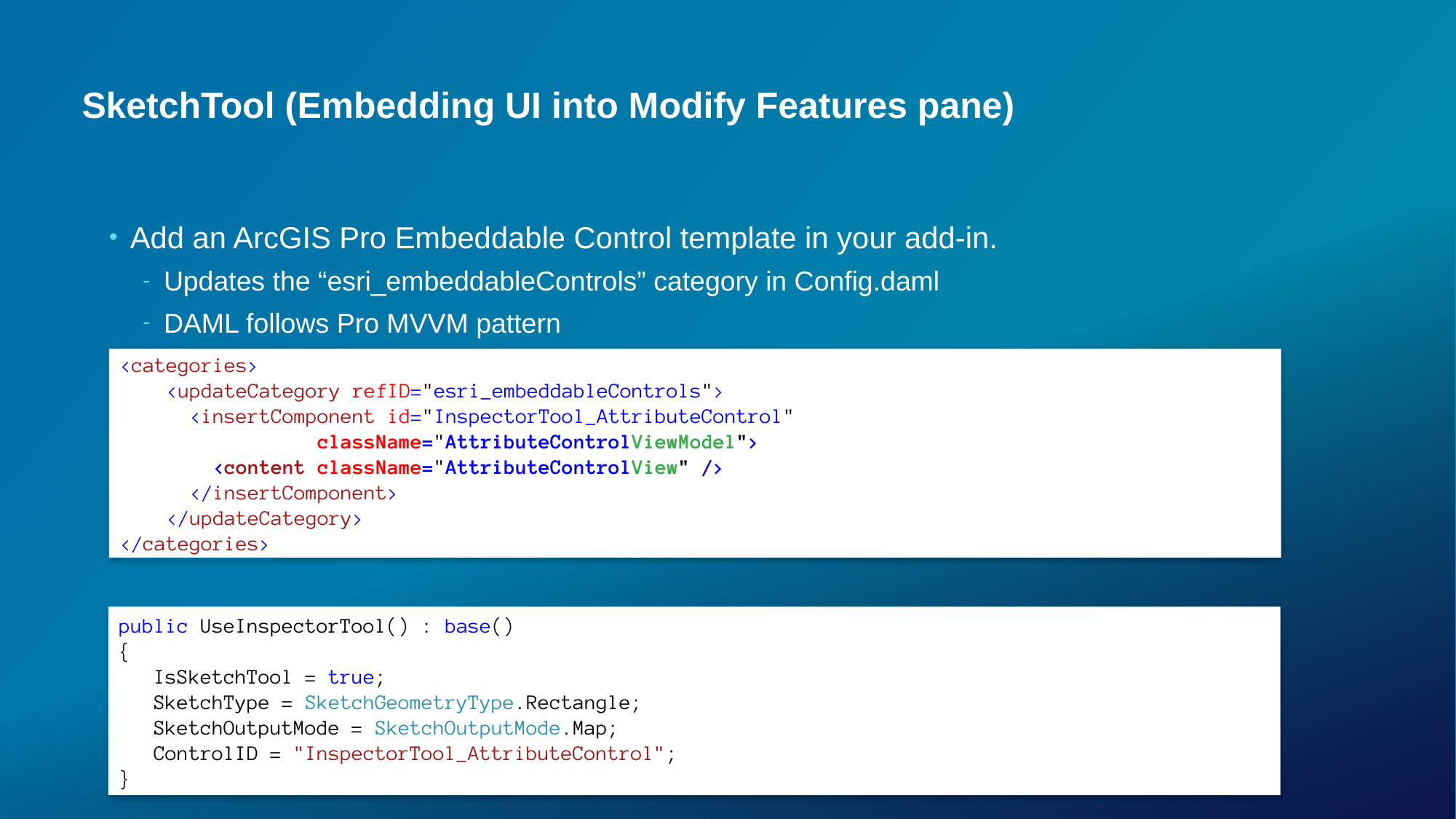

# SketchTool (Embedding UI into Modify Features pane)
Add an ArcGIS Pro Embeddable Control template in your add-in.
Updates the “esri_embeddableControls” category in Config.daml
DAML follows Pro MVVM pattern

Set the ControlID property to the id.

<categories>
    <updateCategory refID="esri_embeddableControls">
      <insertComponent id="InspectorTool_AttributeControl"
                 className="AttributeControlViewModel">
        <content className="AttributeControlView" />
      </insertComponent>
    </updateCategory>
</categories>
public UseInspectorTool() : base()
{
   IsSketchTool = true;
   SketchType = SketchGeometryType.Rectangle;
   SketchOutputMode = SketchOutputMode.Map;
   ControlID = "InspectorTool_AttributeControl";
}